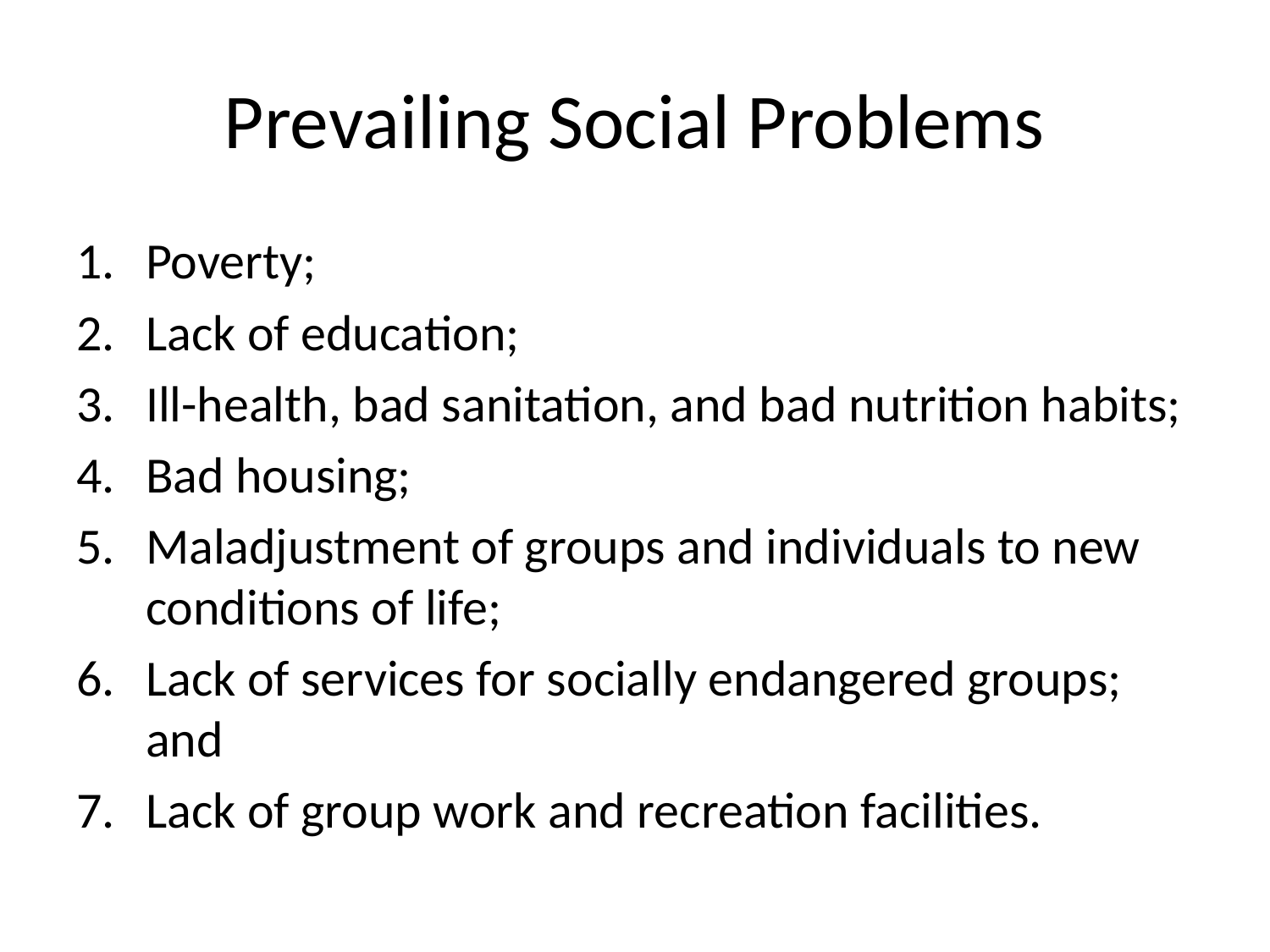

# Prevailing Social Problems
Poverty;
Lack of education;
Ill-health, bad sanitation, and bad nutrition habits;
Bad housing;
Maladjustment of groups and individuals to new conditions of life;
Lack of services for socially endangered groups; and
Lack of group work and recreation facilities.